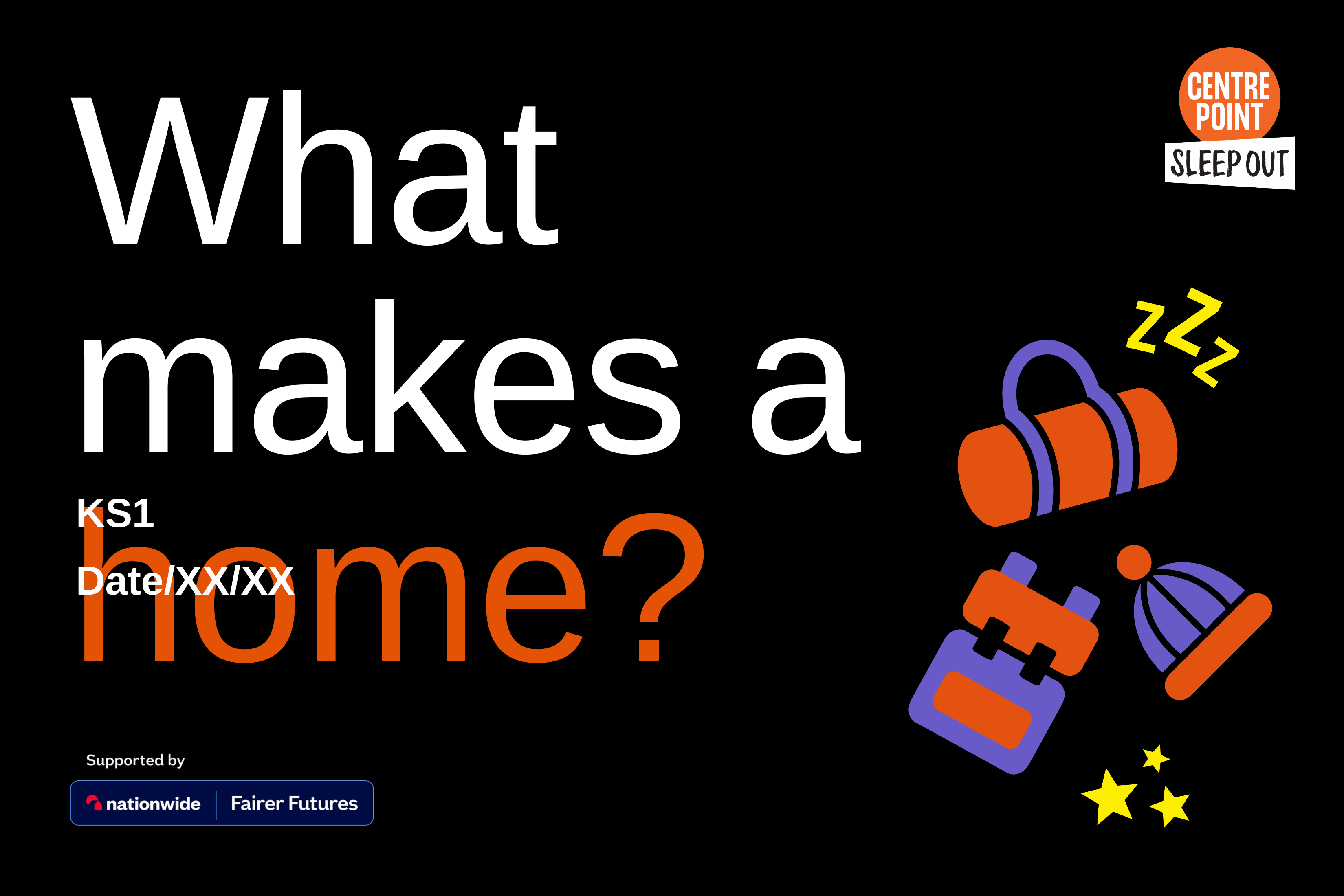

# What makes a home?
KS1
Date/XX/XX